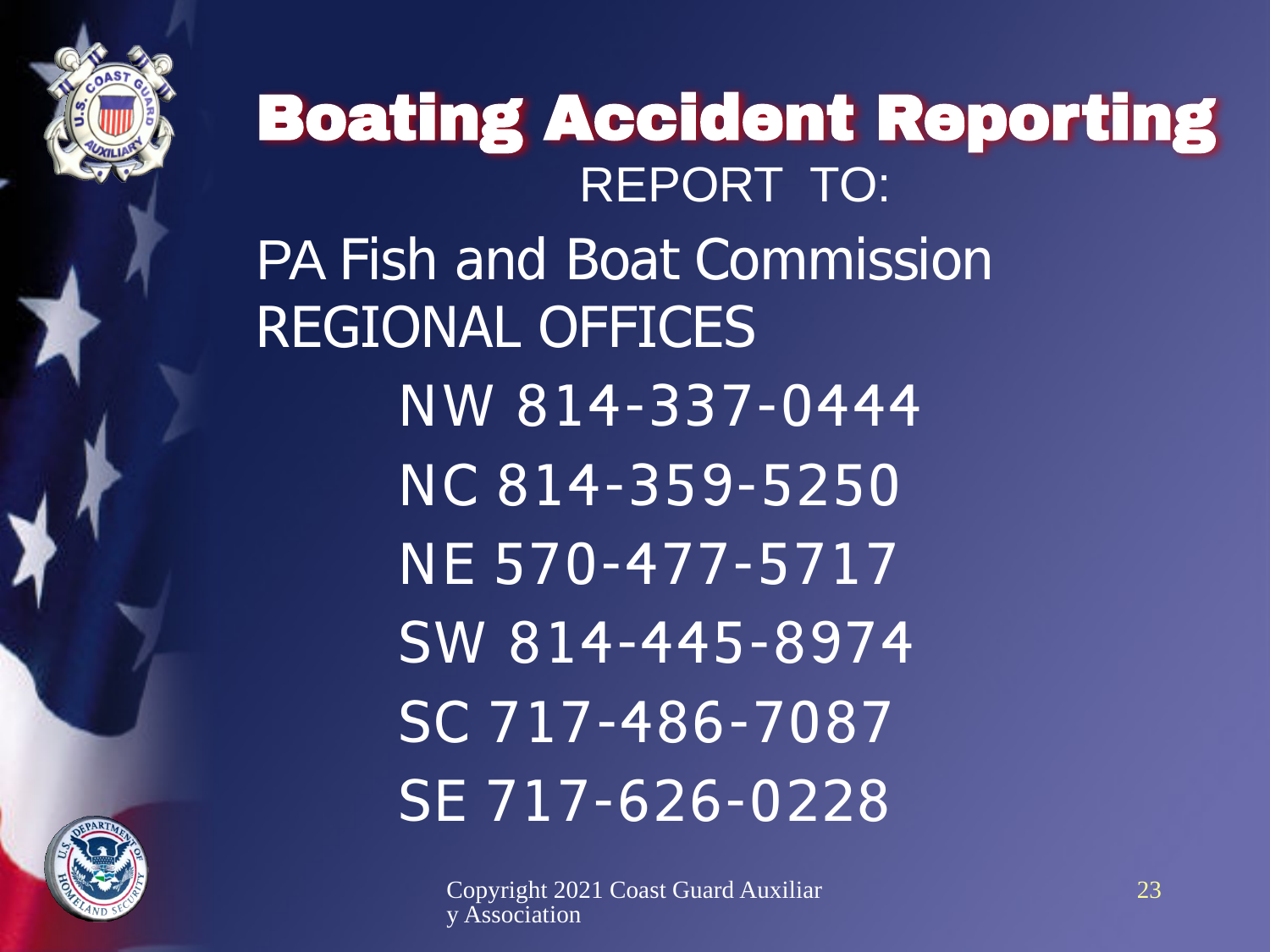

# Boating Accident Reporting

REPORT  TO:
PA Fish and Boat Commission
REGIONAL OFFICES
	 NW 814-337-0444
	 NC 814-359-5250
	 NE 570-477-5717
	 SW 814-445-8974
	 SC 717-486-7087
	 SE 717-626-0228

Copyright 2021 Coast Guard Auxiliary Association
23